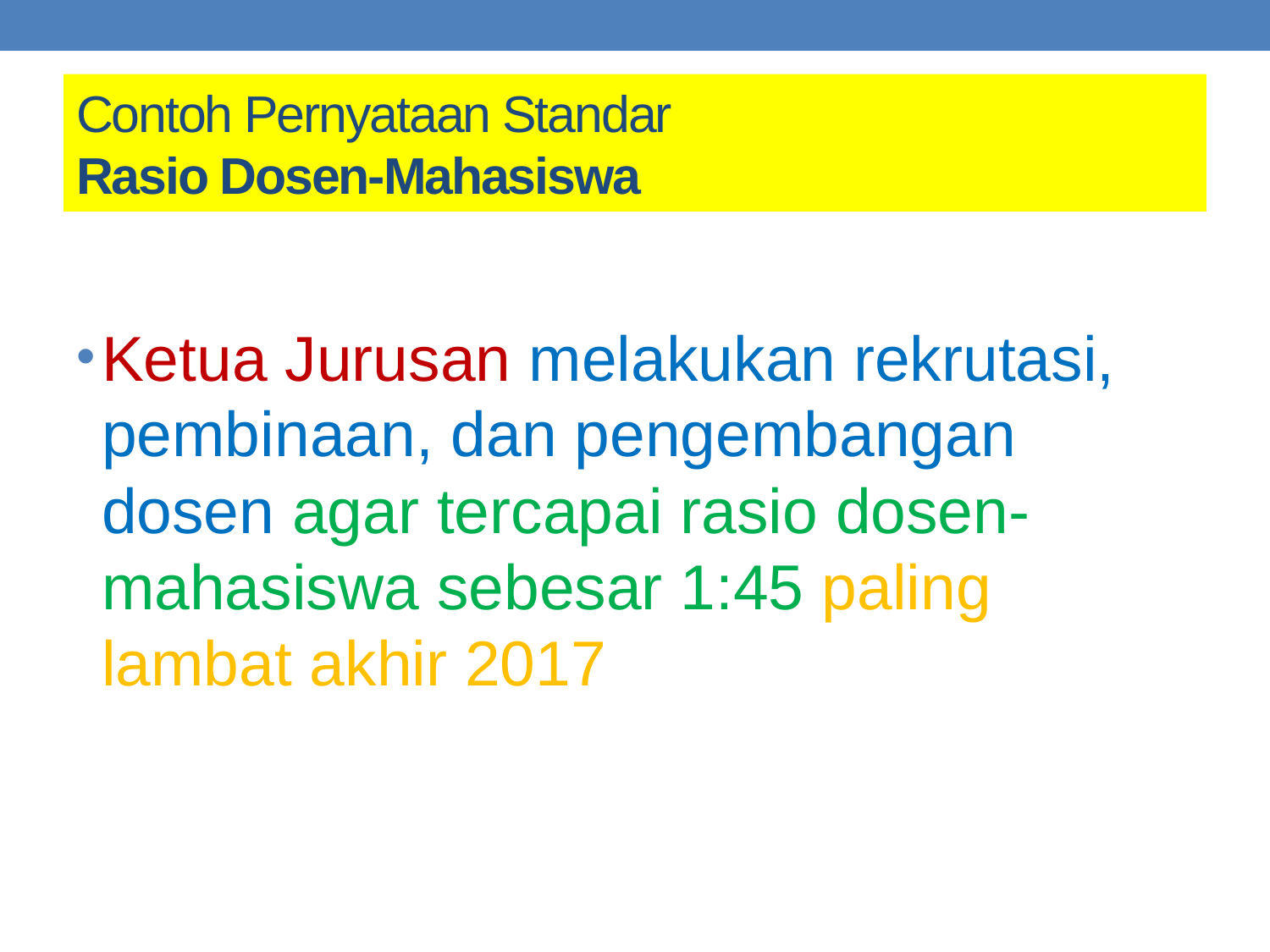

# Contoh Pernyataan Standar Rasio Dosen-Mahasiswa

Ketua Jurusan melakukan rekrutasi, pembinaan, dan pengembangan dosen agar tercapai rasio dosen-mahasiswa sebesar 1:45 paling lambat akhir 2017